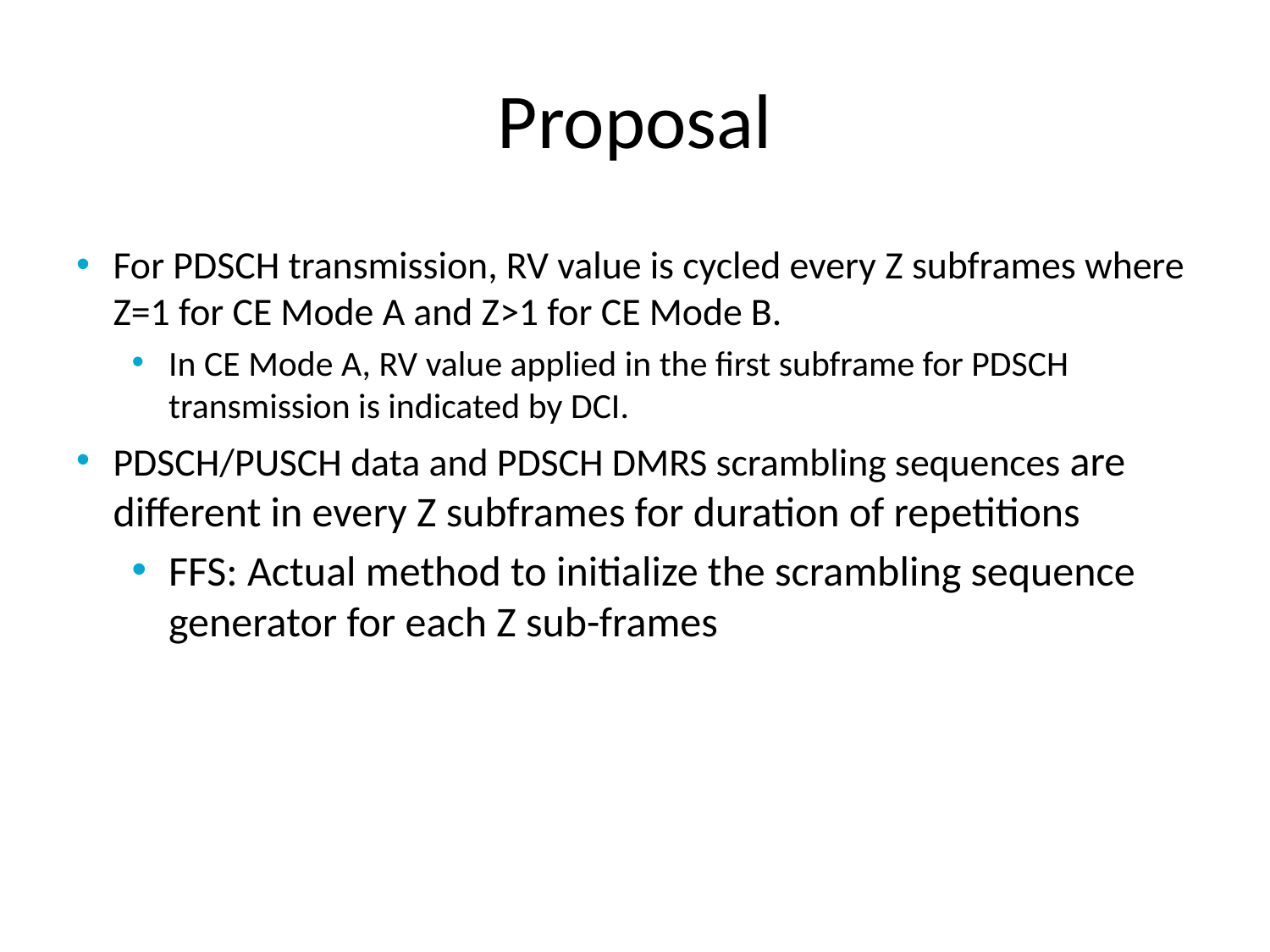

# Proposal

For PDSCH transmission, RV value is cycled every Z subframes where Z=1 for CE Mode A and Z>1 for CE Mode B.
In CE Mode A, RV value applied in the first subframe for PDSCH transmission is indicated by DCI.
PDSCH/PUSCH data and PDSCH DMRS scrambling sequences are different in every Z subframes for duration of repetitions
FFS: Actual method to initialize the scrambling sequence generator for each Z sub-frames